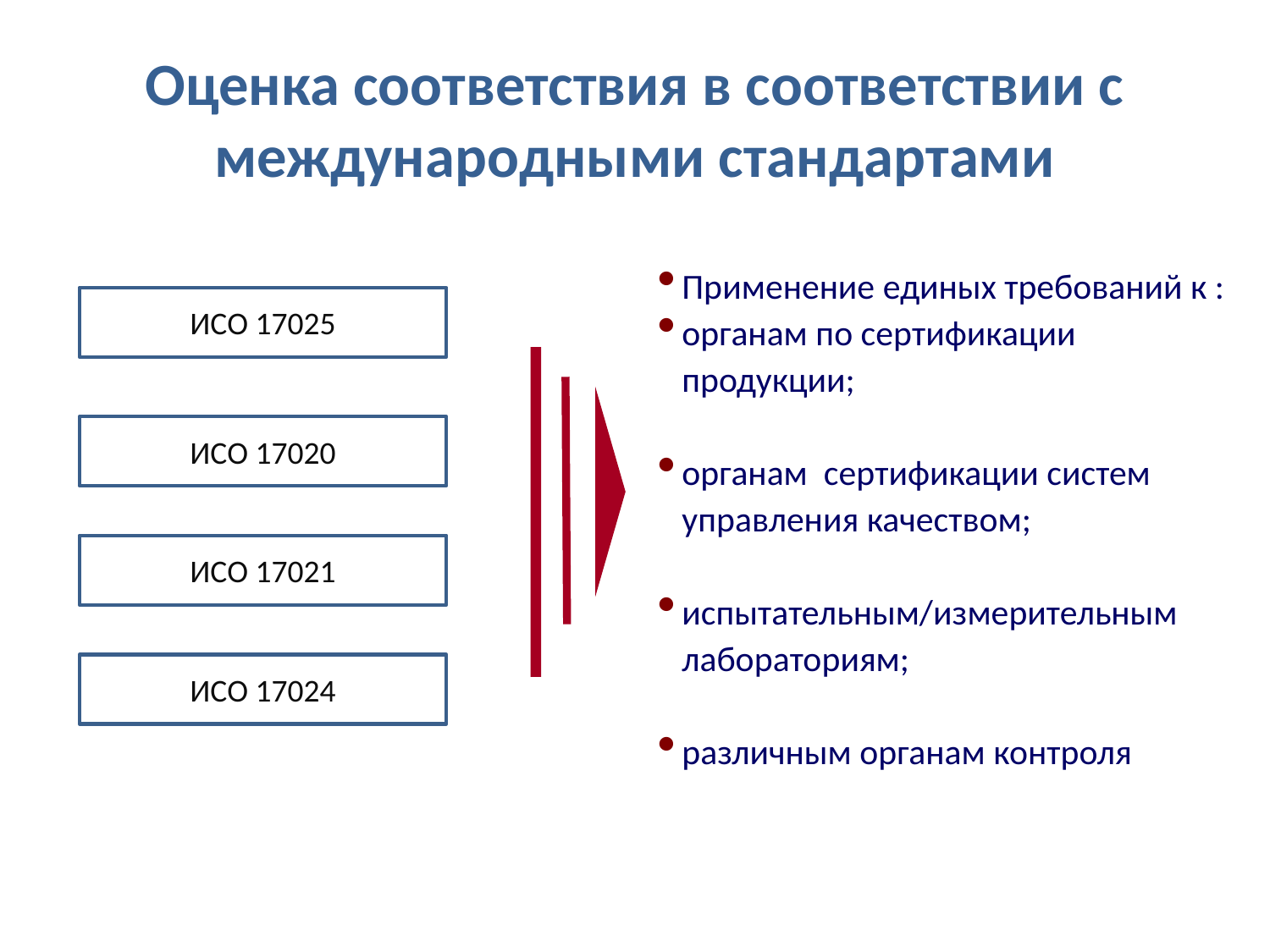

# Оценка соответствия в соответствии с международными стандартами
Применение единых требований к :
органам по сертификации продукции;

органам  сертификации систем управления качеством;

испытательным/измерительным лабораториям;

различным органам контроля
ИСО 17025

ИСО 17020

ИСО 17021
ИСО 17024